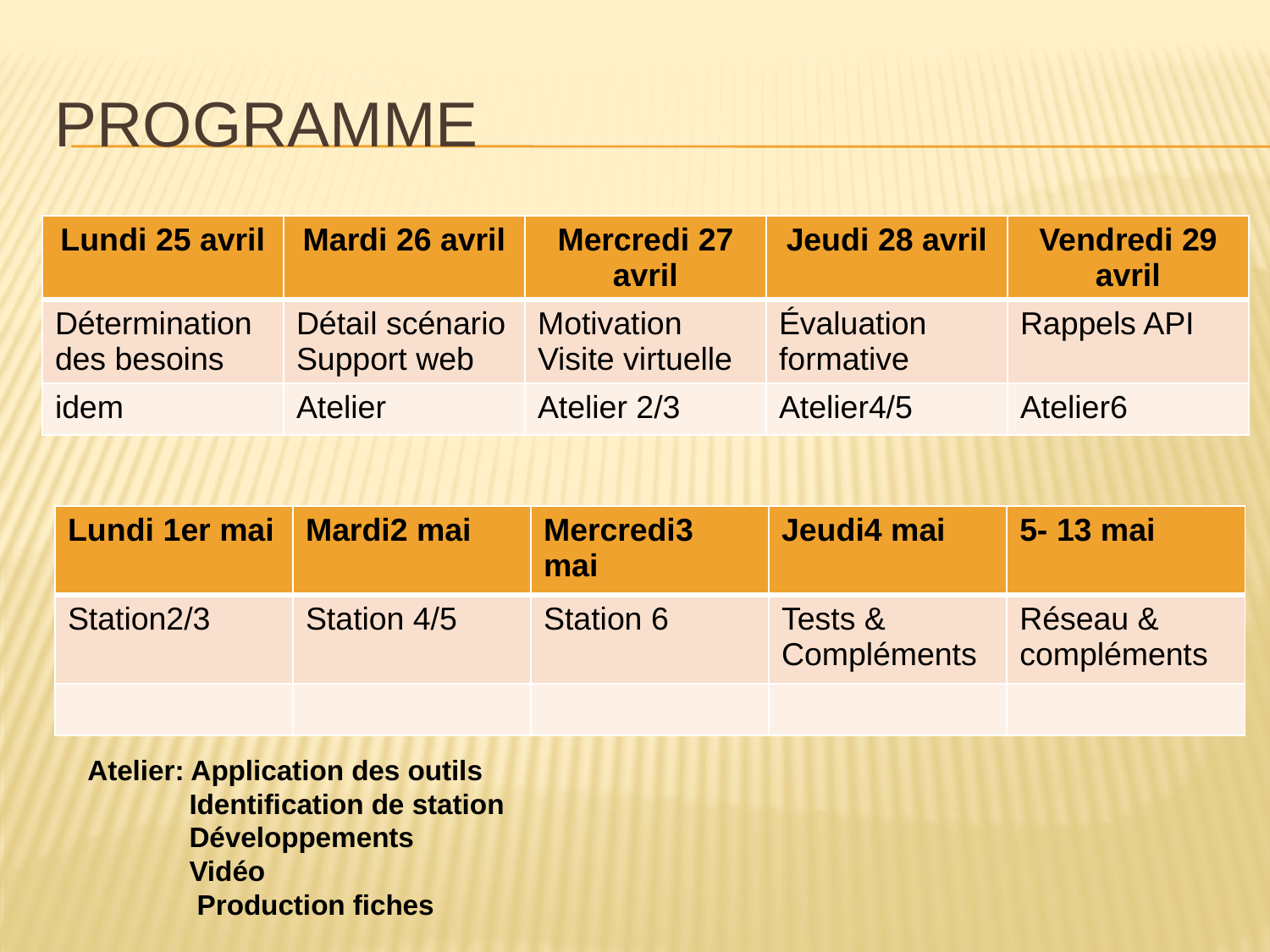

# Programme
| Lundi 25 avril | Mardi 26 avril | Mercredi 27 avril | Jeudi 28 avril | Vendredi 29 avril |
| --- | --- | --- | --- | --- |
| Détermination des besoins | Détail scénario Support web | Motivation Visite virtuelle | Évaluation formative | Rappels API |
| idem | Atelier | Atelier 2/3 | Atelier4/5 | Atelier6 |
| Lundi 1er mai | Mardi2 mai | Mercredi3 mai | Jeudi4 mai | 5- 13 mai |
| --- | --- | --- | --- | --- |
| Station2/3 | Station 4/5 | Station 6 | Tests & Compléments | Réseau & compléments |
|  |  |  |  |  |
Atelier: Application des outils
             Identification de station
             Développements
             Vidéo
              Production fiches